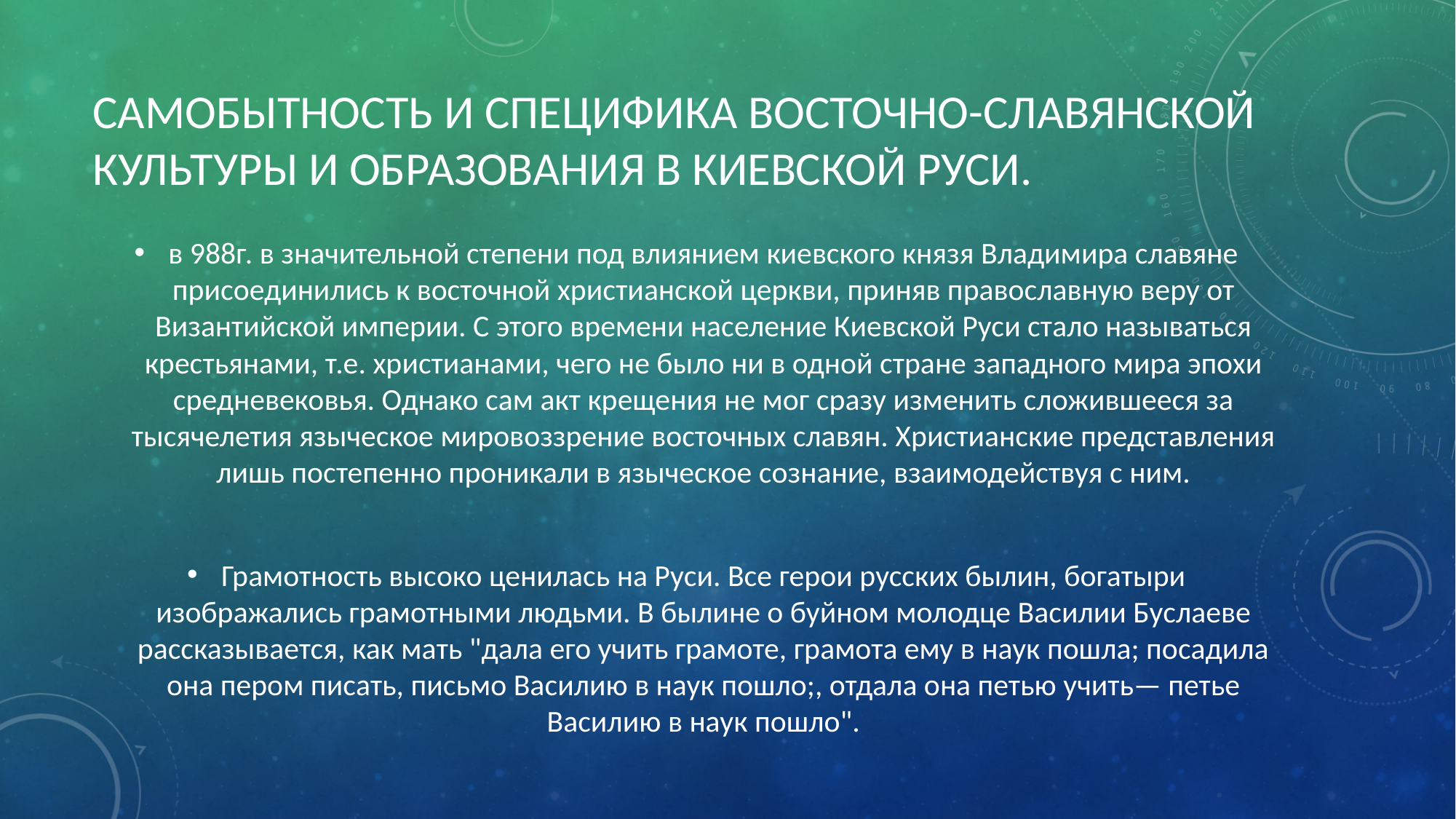

# Самобытность и специфика восточно-славянской культуры и образования в Киевской Руси.
в 988г. в значительной степени под влиянием киевского князя Владимира славяне присоединились к восточной христианской церкви, приняв православную веру от Византийской империи. С этого времени население Киевской Руси стало называться крестьянами, т.е. христианами, чего не было ни в одной стране западного мира эпохи средневековья. Однако сам акт крещения не мог сразу изменить сложившееся за тысячелетия языческое мировоззрение восточных славян. Христианские представления лишь постепенно проникали в языческое сознание, взаимодействуя с ним.

Грамотность высоко ценилась на Руси. Все герои русских былин, богатыри изображались грамотными людьми. В былине о буйном молодце Василии Буслаеве рассказывается, как мать "дала его учить грамоте, грамота ему в наук пошла; посадила она пером писать, письмо Василию в наук пошло;, отдала она петью учить— петье Василию в наук пошло".